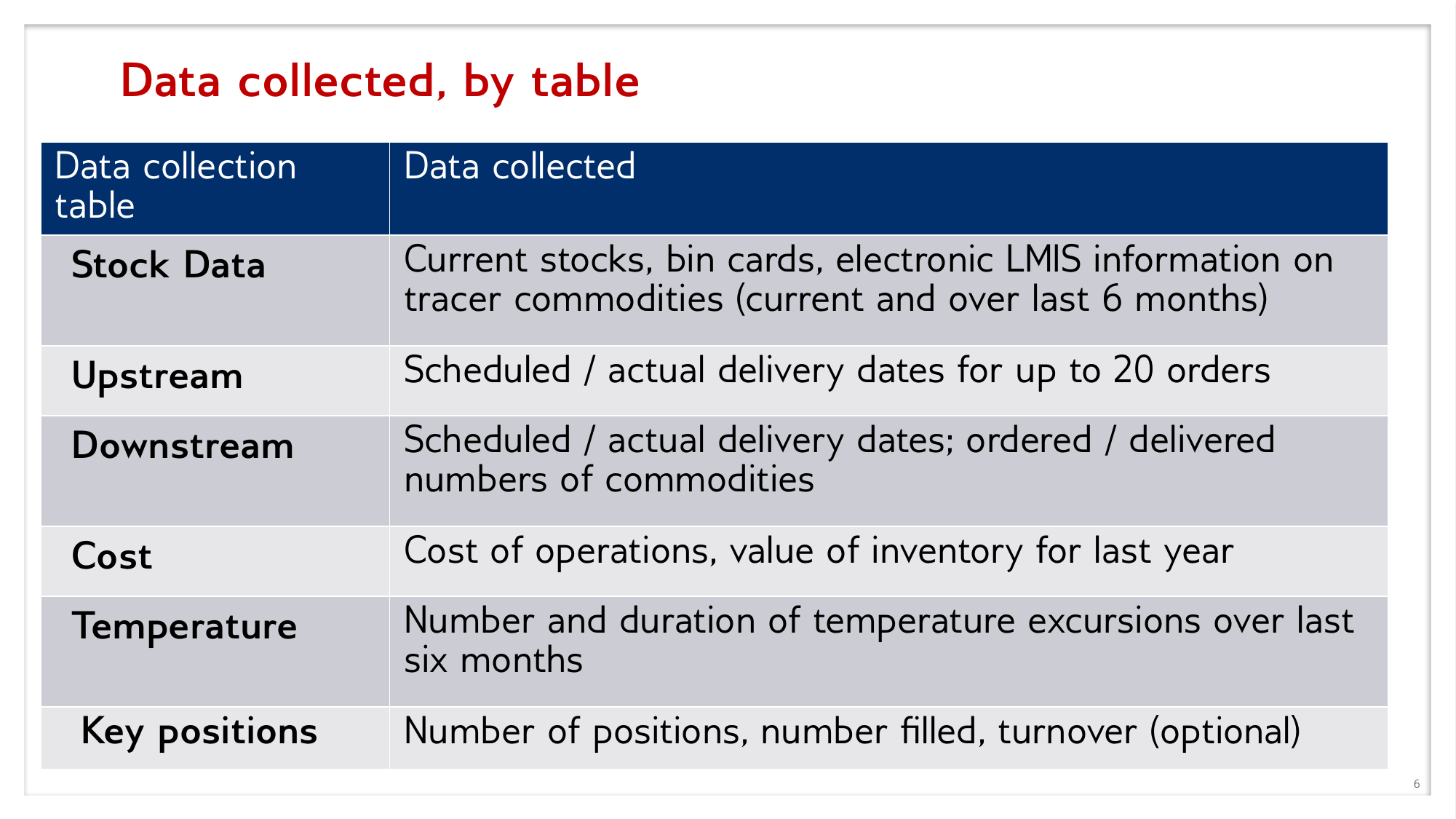

# Data collected, by table
| Data collection table | Data collected |
| --- | --- |
| Stock Data | Current stocks, bin cards, electronic LMIS information on tracer commodities (current and over last 6 months) |
| Upstream | Scheduled / actual delivery dates for up to 20 orders |
| Downstream | Scheduled / actual delivery dates; ordered / delivered numbers of commodities |
| Cost | Cost of operations, value of inventory for last year |
| Temperature | Number and duration of temperature excursions over last six months |
| Key positions | Number of positions, number filled, turnover (optional) |
6